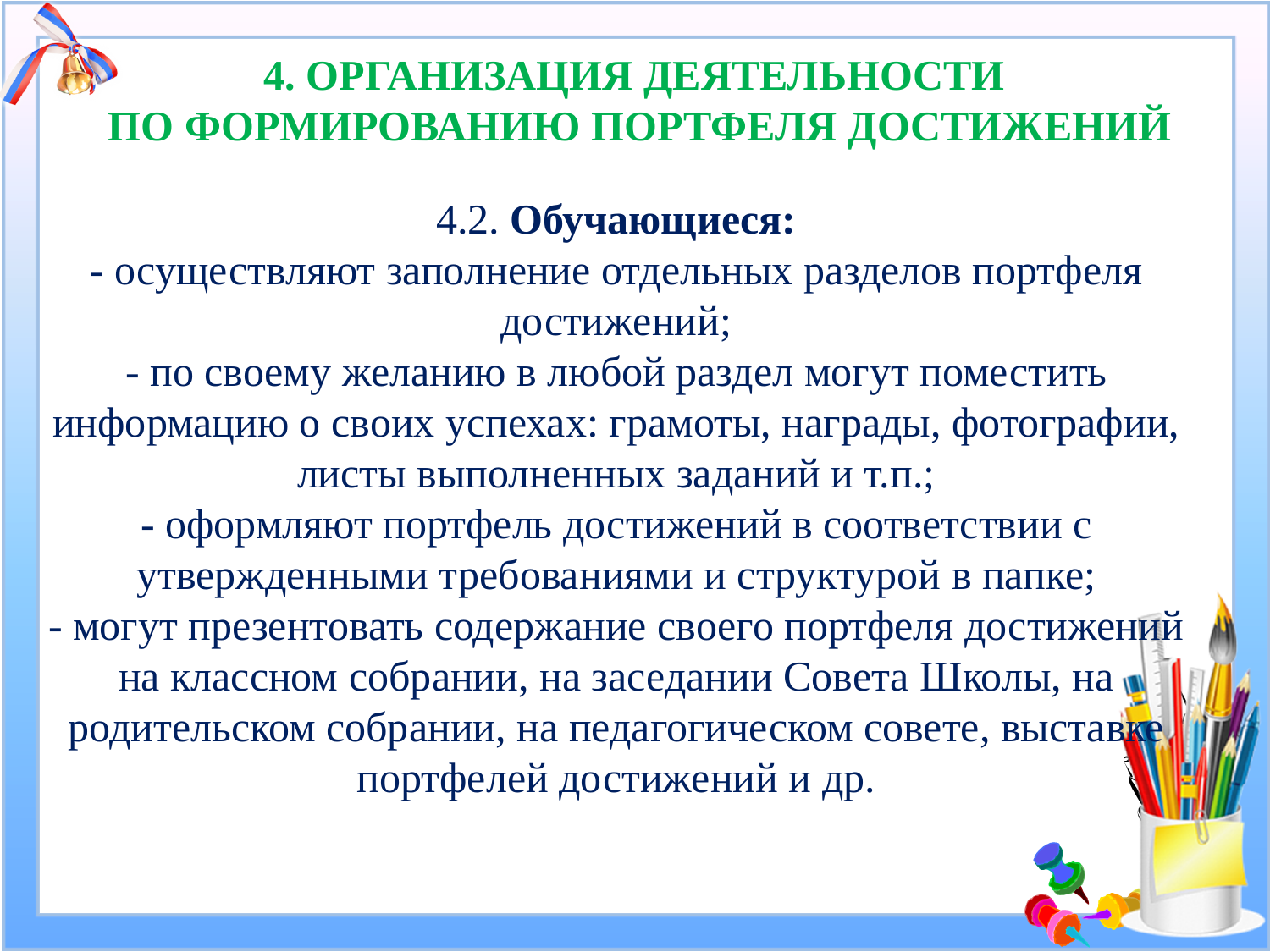

# 4. ОРГАНИЗАЦИЯ ДЕЯТЕЛЬНОСТИ ПО ФОРМИРОВАНИЮ ПОРТФЕЛЯ ДОСТИЖЕНИЙ
4.2. Обучающиеся:
- осуществляют заполнение отдельных разделов портфеля достижений;
- по своему желанию в любой раздел могут поместить информацию о своих успехах: грамоты, награды, фотографии, листы выполненных заданий и т.п.;
- оформляют портфель достижений в соответствии с утвержденными требованиями и структурой в папке;
- могут презентовать содержание своего портфеля достижений на классном собрании, на заседании Совета Школы, на родительском собрании, на педагогическом совете, выставке портфелей достижений и др.